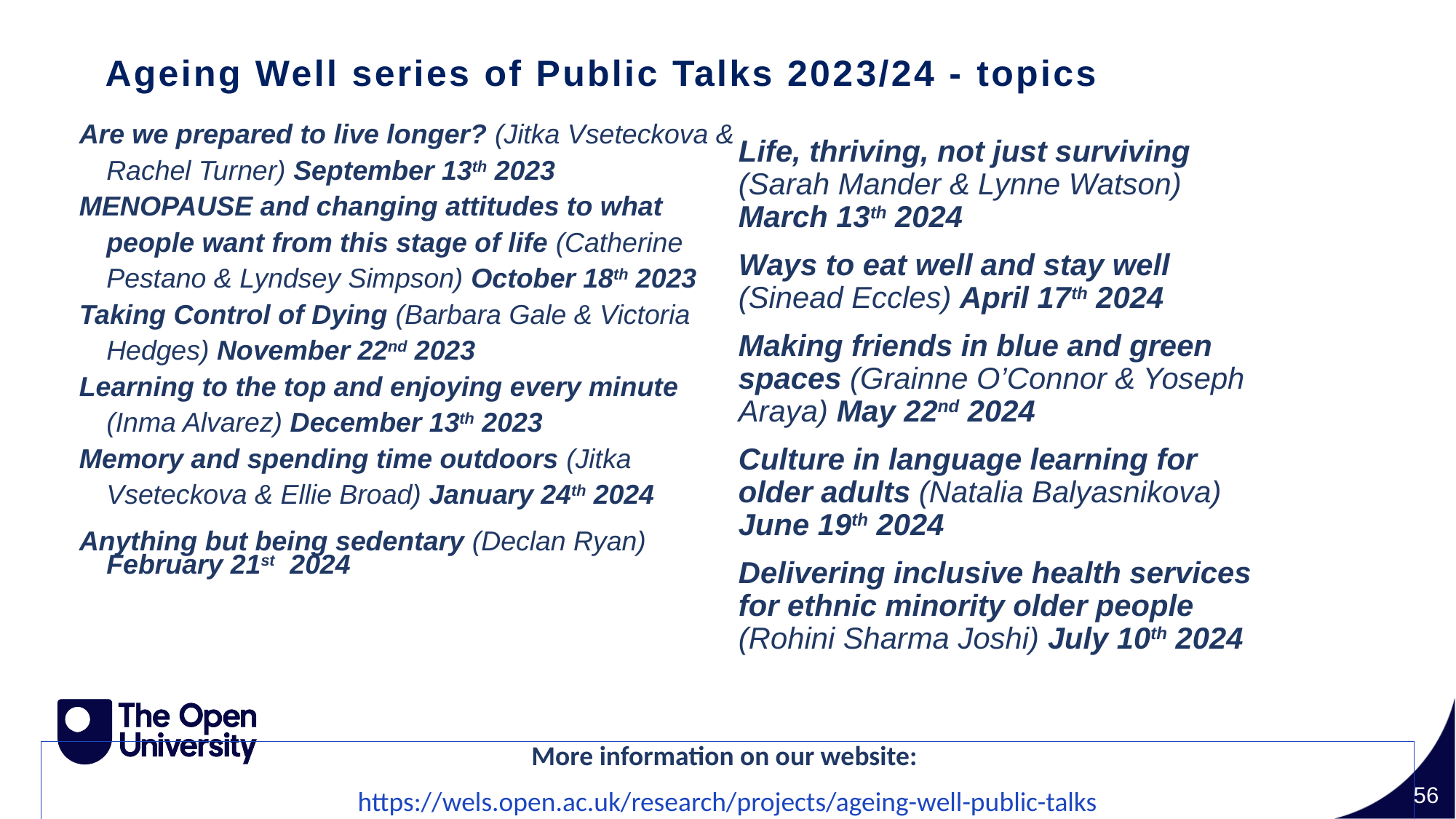

Ageing Well series of Public Talks 2023/24 - topics

Life, thriving, not just surviving (Sarah Mander & Lynne Watson) March 13th 2024
Ways to eat well and stay well (Sinead Eccles) April 17th 2024
Making friends in blue and green spaces (Grainne O’Connor & Yoseph Araya) May 22nd 2024
Culture in language learning for older adults (Natalia Balyasnikova) June 19th 2024
Delivering inclusive health services for ethnic minority older people (Rohini Sharma Joshi) July 10th 2024

Are we prepared to live longer? (Jitka Vseteckova & Rachel Turner) September 13th 2023
MENOPAUSE and changing attitudes to what people want from this stage of life (Catherine Pestano & Lyndsey Simpson) October 18th 2023
Taking Control of Dying (Barbara Gale & Victoria Hedges) November 22nd 2023
Learning to the top and enjoying every minute (Inma Alvarez) December 13th 2023
Memory and spending time outdoors (Jitka Vseteckova & Ellie Broad) January 24th 2024

Anything but being sedentary (Declan Ryan) February 21st  2024

More information on our website:

https://wels.open.ac.uk/research/projects/ageing-well-public-talks